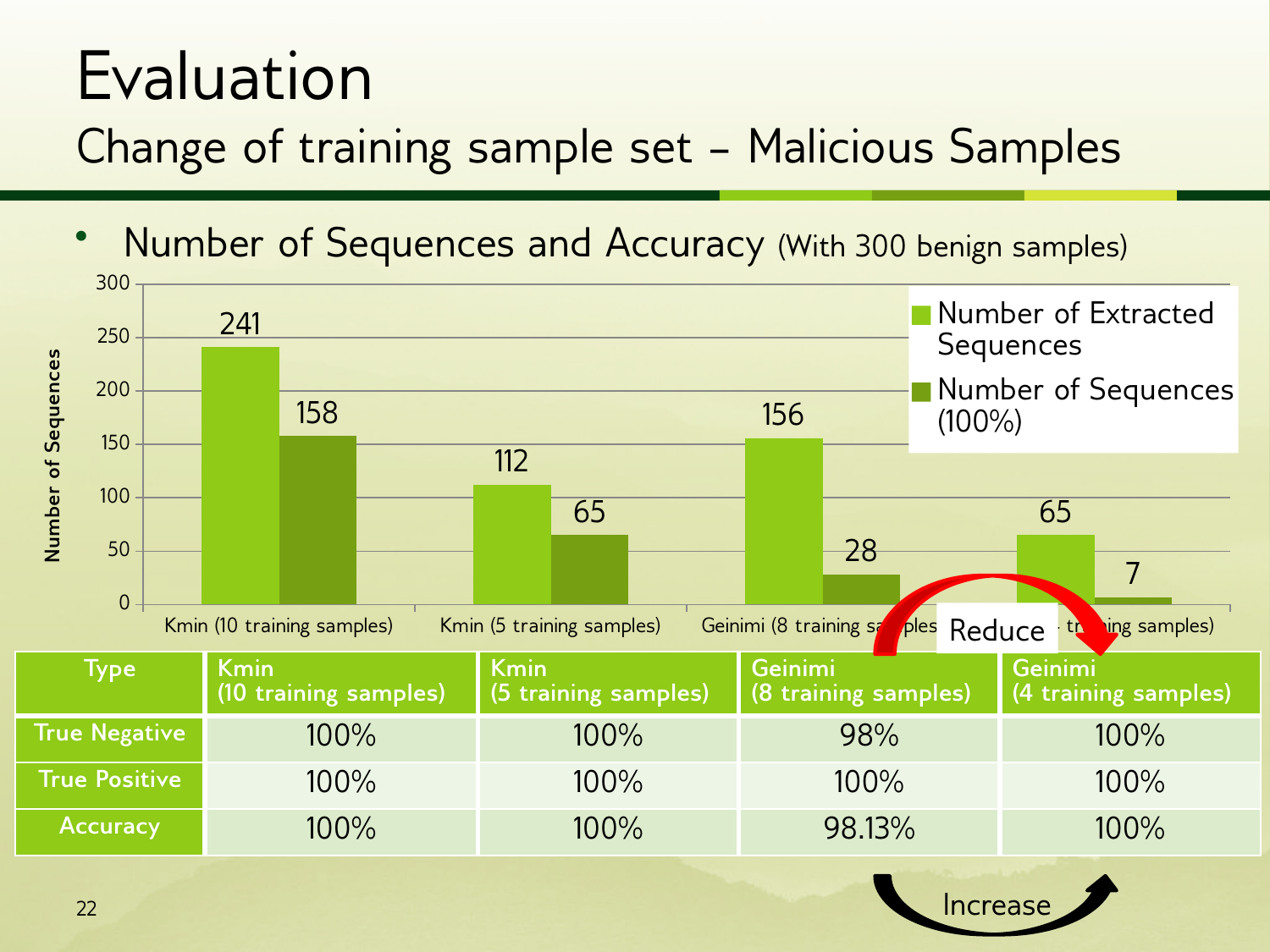

# Evaluation Change of training sample set – Malicious Samples
Number of Sequences and Accuracy (With 300 benign samples)

### Chart

| Category | Number of Extracted Sequences | Number of Sequences (100%) |
|---|---|---|
| Kmin (10 training samples) | 241.0 | 158.0 |
| Kmin (5 training samples) | 112.0 | 65.0 |
| Geinimi (8 training samples) | 156.0 | 28.0 |
| Geinimi (4 training samples) | 65.0 | 7.0 |
Reduce
| Type | Kmin (10 training samples) | Kmin (5 training samples) | Geinimi (8 training samples) | Geinimi (4 training samples) |
| --- | --- | --- | --- | --- |
| True Negative | 100% | 100% | 98% | 100% |
| True Positive | 100% | 100% | 100% | 100% |
| Accuracy | 100% | 100% | 98.13% | 100% |

Increase
22